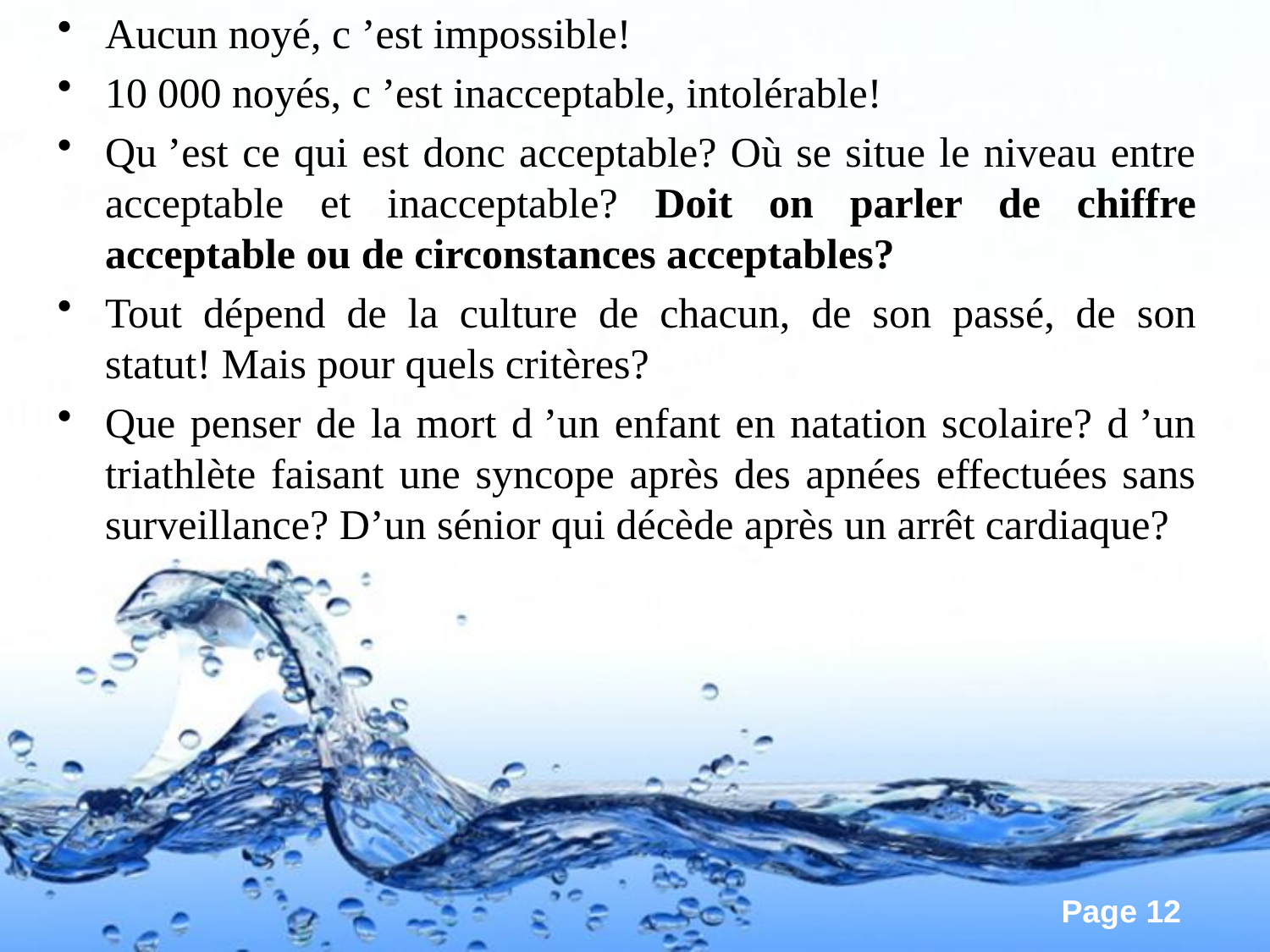

Aucun noyé, c ’est impossible!
10 000 noyés, c ’est inacceptable, intolérable!
Qu ’est ce qui est donc acceptable? Où se situe le niveau entre acceptable et inacceptable? Doit on parler de chiffre acceptable ou de circonstances acceptables?
Tout dépend de la culture de chacun, de son passé, de son statut! Mais pour quels critères?
Que penser de la mort d ’un enfant en natation scolaire? d ’un triathlète faisant une syncope après des apnées effectuées sans surveillance? D’un sénior qui décède après un arrêt cardiaque?